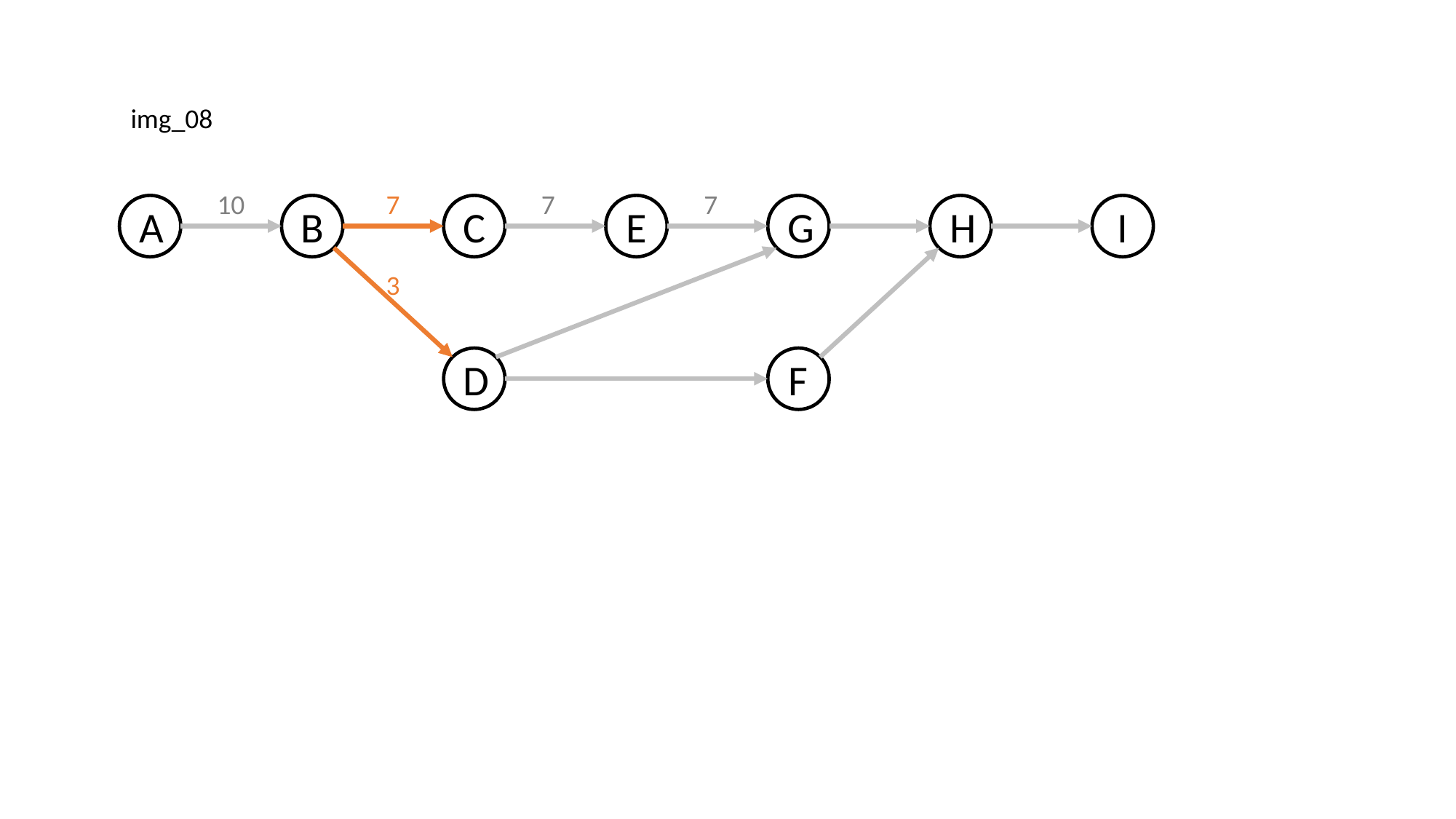

img_08
10
7
7
7
A
B
C
E
G
H
I
3
D
F